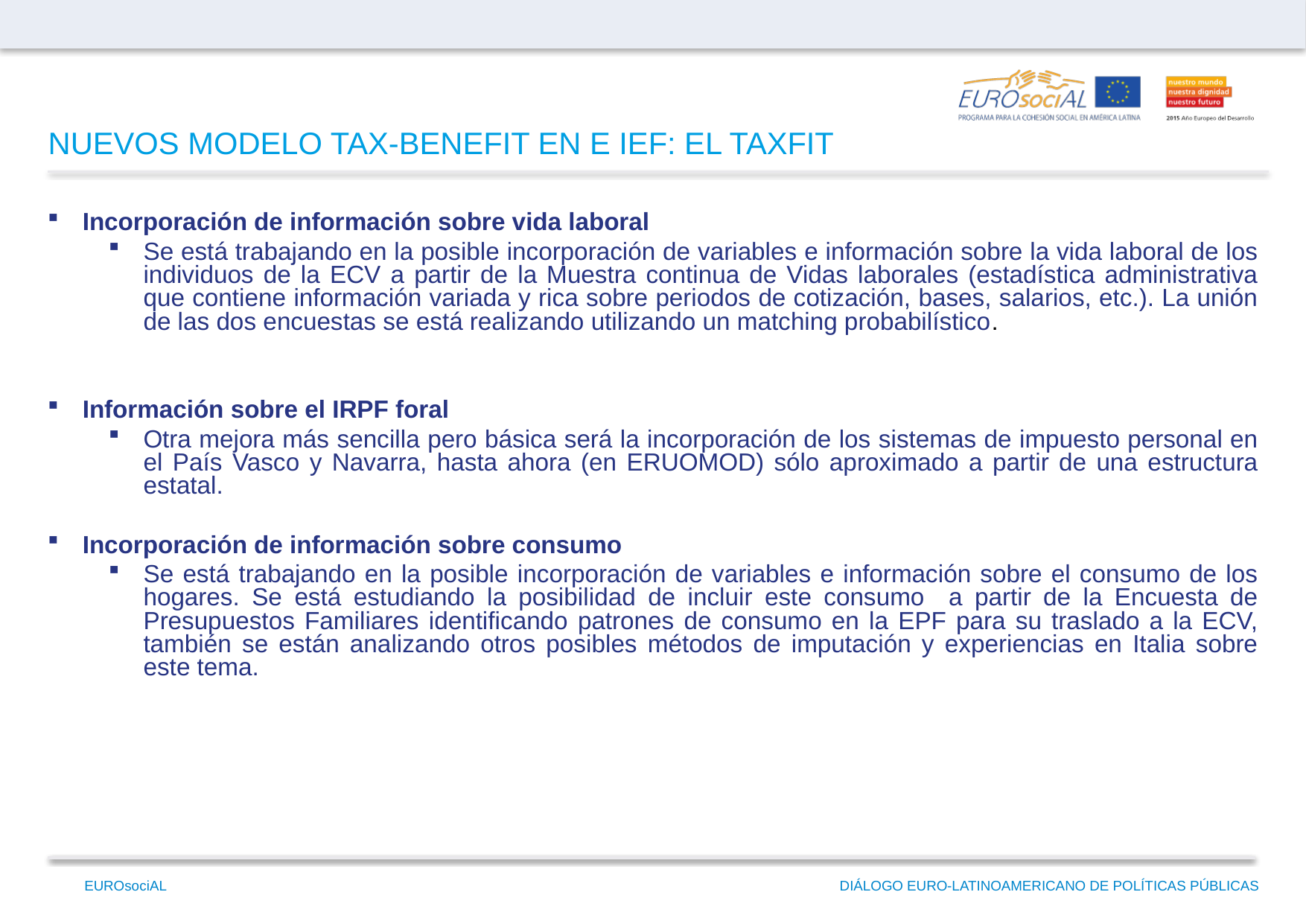

NUEVOS MODELO TAX-BENEFIT EN E IEF: EL TAXFIT
Incorporación de información sobre vida laboral
Se está trabajando en la posible incorporación de variables e información sobre la vida laboral de los individuos de la ECV a partir de la Muestra continua de Vidas laborales (estadística administrativa que contiene información variada y rica sobre periodos de cotización, bases, salarios, etc.). La unión de las dos encuestas se está realizando utilizando un matching probabilístico.

Información sobre el IRPF foral
Otra mejora más sencilla pero básica será la incorporación de los sistemas de impuesto personal en el País Vasco y Navarra, hasta ahora (en ERUOMOD) sólo aproximado a partir de una estructura estatal.

Incorporación de información sobre consumo
Se está trabajando en la posible incorporación de variables e información sobre el consumo de los hogares. Se está estudiando la posibilidad de incluir este consumo  a partir de la Encuesta de Presupuestos Familiares identificando patrones de consumo en la EPF para su traslado a la ECV, también se están analizando otros posibles métodos de imputación y experiencias en Italia sobre este tema.